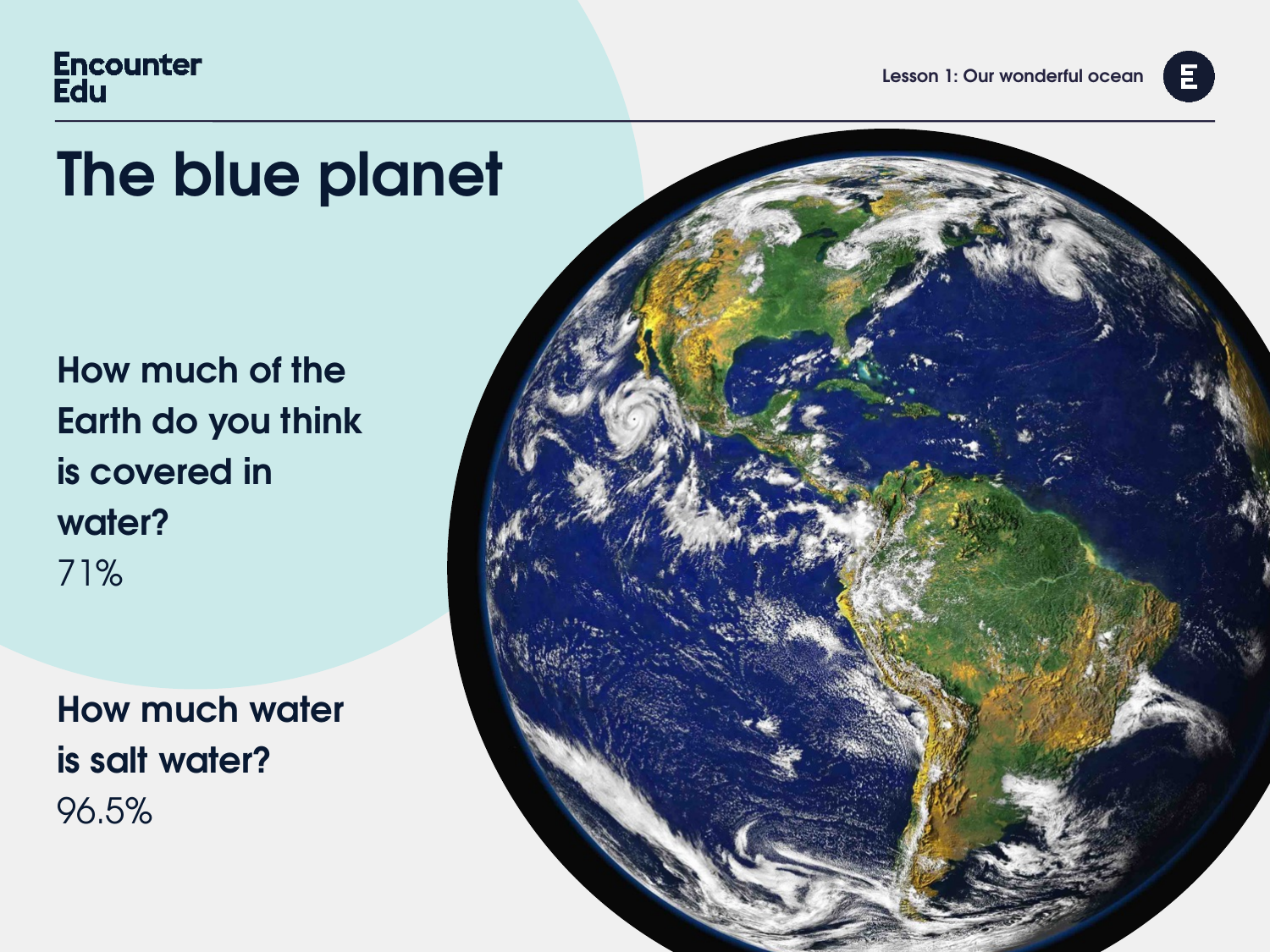

# Lesson 1: Our wonderful ocean

The blue planet
How much of the Earth do you think is covered in water?
71%

How much water
is salt water?
96.5%